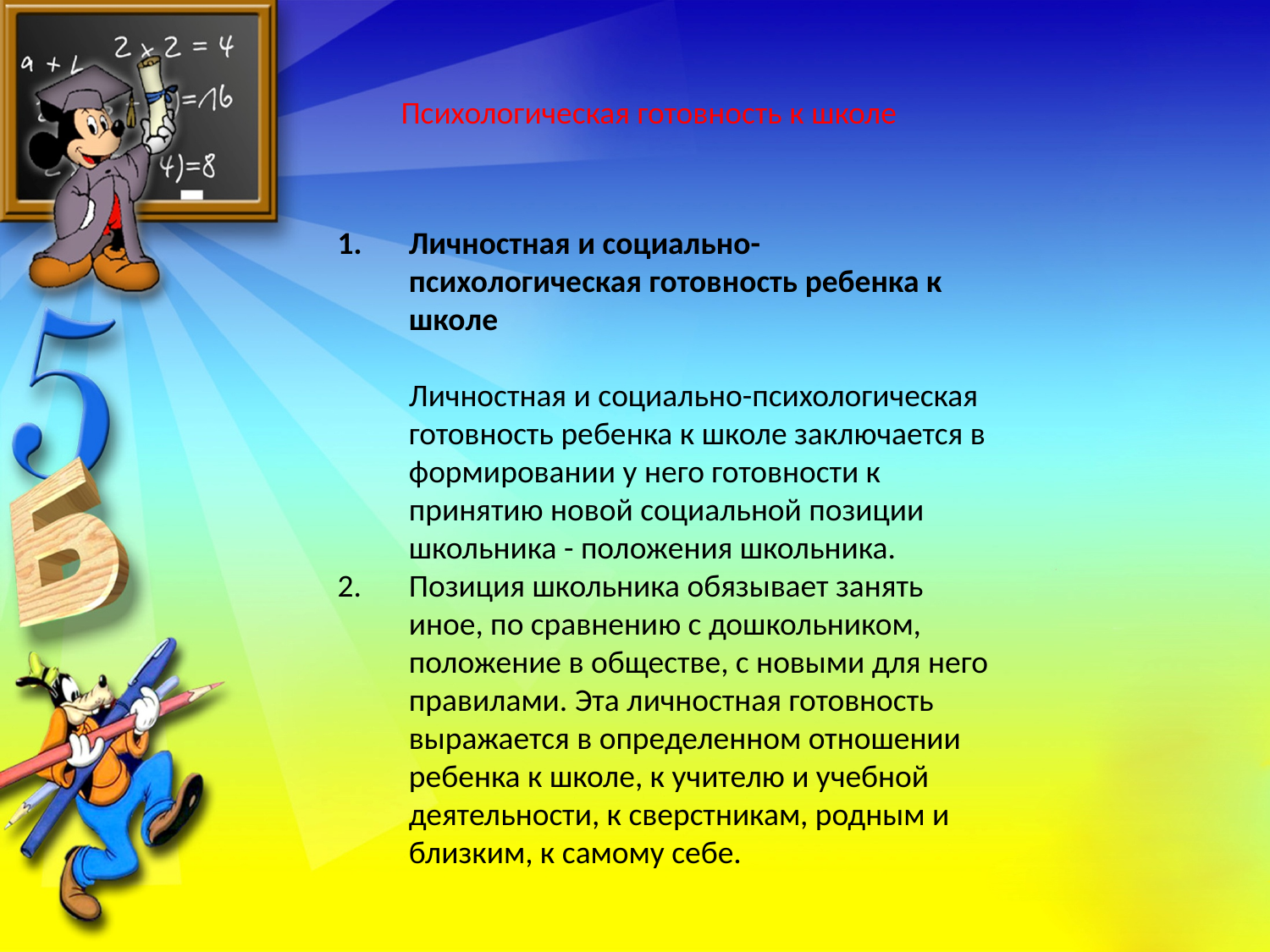

Психологическая готовность к школе
Личностная и социально-психологическая готовность ребенка к школе
Личностная и социально-психологическая готовность ребенка к школе заключается в формировании у него готовности к принятию новой социальной позиции школьника - положения школьника.
Позиция школьника обязывает занять иное, по сравнению с дошкольником, положение в обществе, с новыми для него правилами. Эта личностная готовность выражается в определенном отношении ребенка к школе, к учителю и учебной деятельности, к сверстникам, родным и близким, к самому себе.